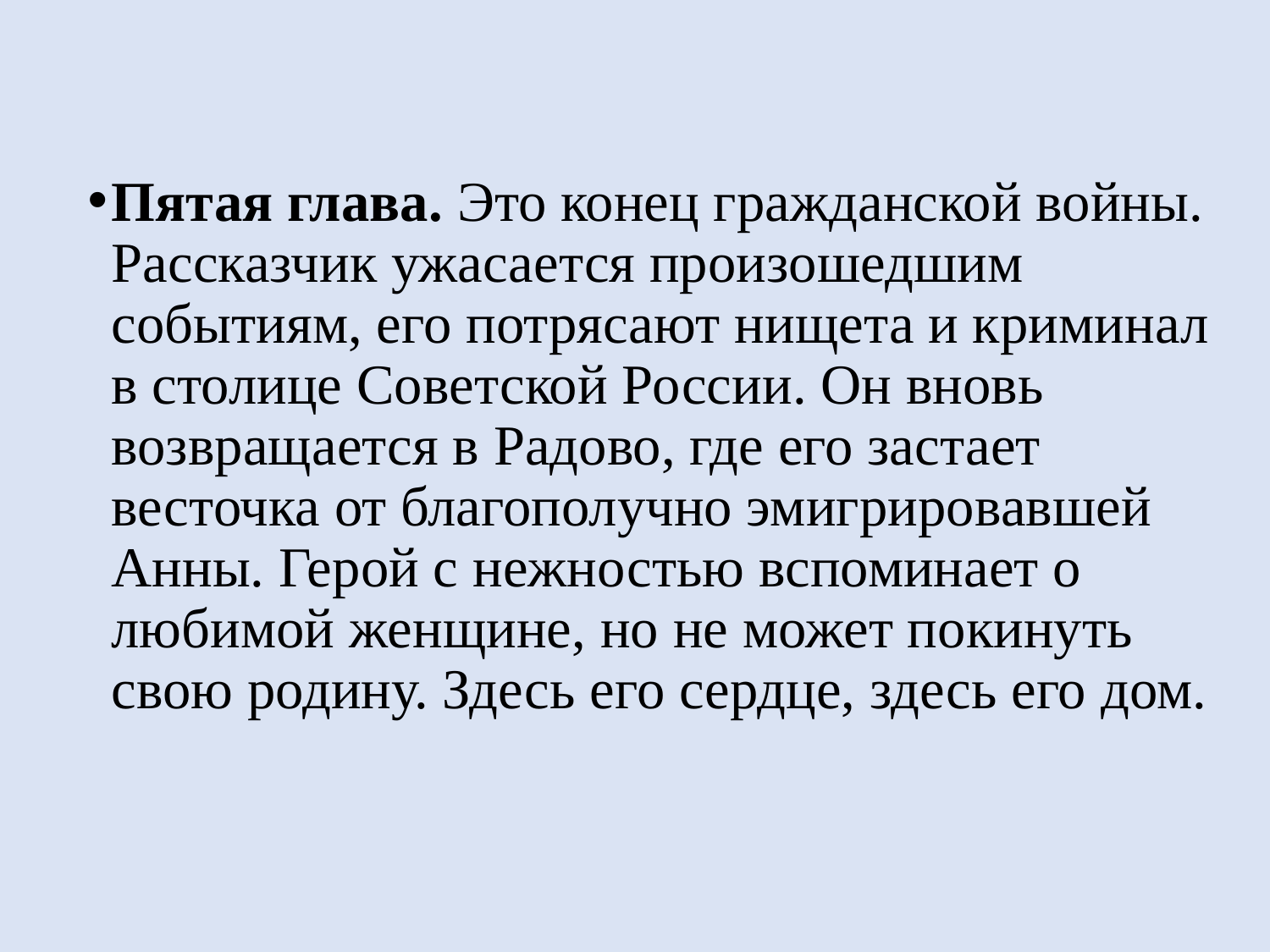

Пятая глава. Это конец гражданской войны. Рассказчик ужасается произошедшим событиям, его потрясают нищета и криминал в столице Советской России. Он вновь возвращается в Радово, где его застает весточка от благополучно эмигрировавшей Анны. Герой с нежностью вспоминает о любимой женщине, но не может покинуть свою родину. Здесь его сердце, здесь его дом.